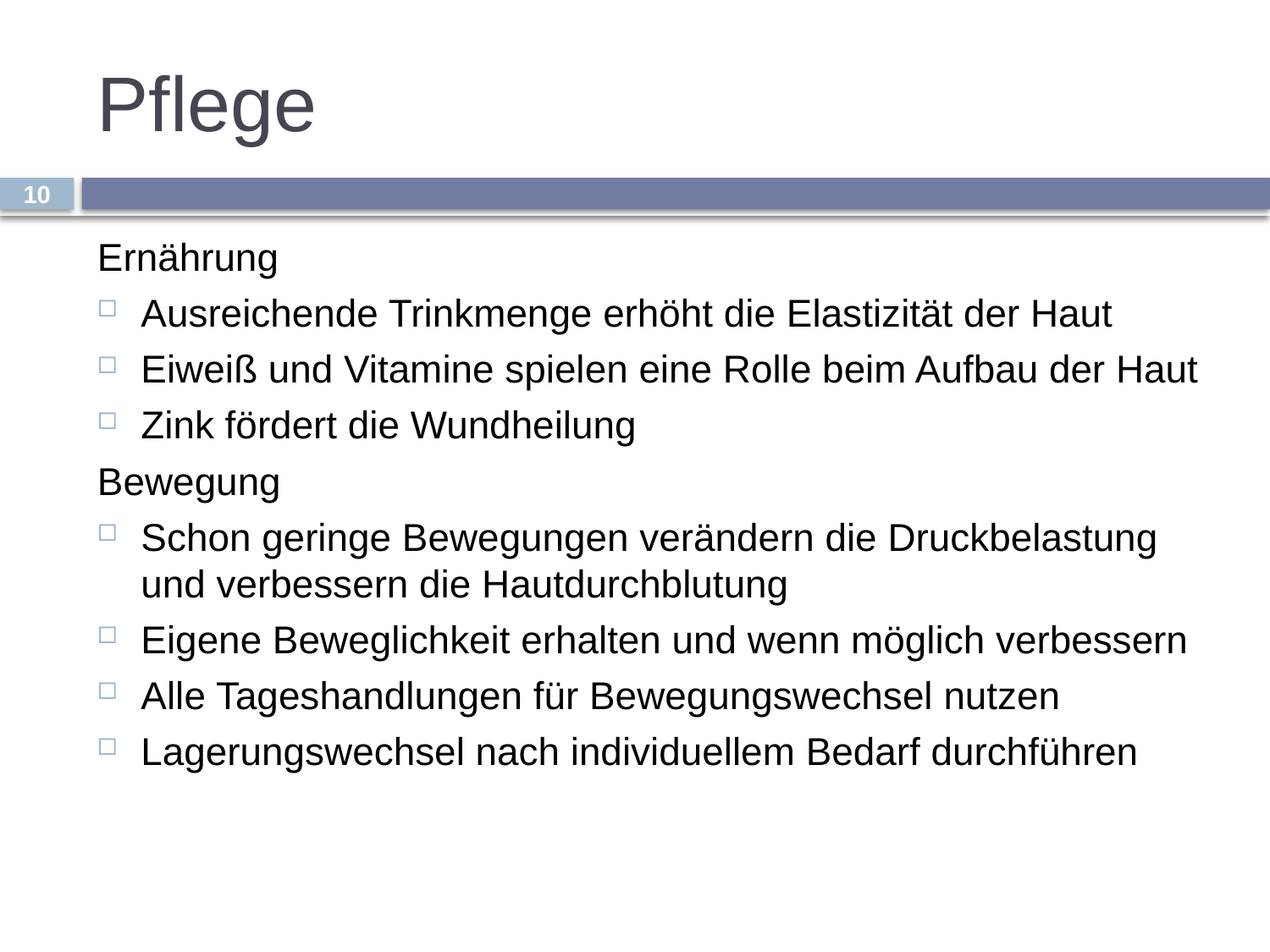

# Pflege
10
Ernährung
Ausreichende Trinkmenge erhöht die Elastizität der Haut
Eiweiß und Vitamine spielen eine Rolle beim Aufbau der Haut
Zink fördert die Wundheilung
Bewegung
Schon geringe Bewegungen verändern die Druckbelastung und verbessern die Hautdurchblutung
Eigene Beweglichkeit erhalten und wenn möglich verbessern
Alle Tageshandlungen für Bewegungswechsel nutzen
Lagerungswechsel nach individuellem Bedarf durchführen